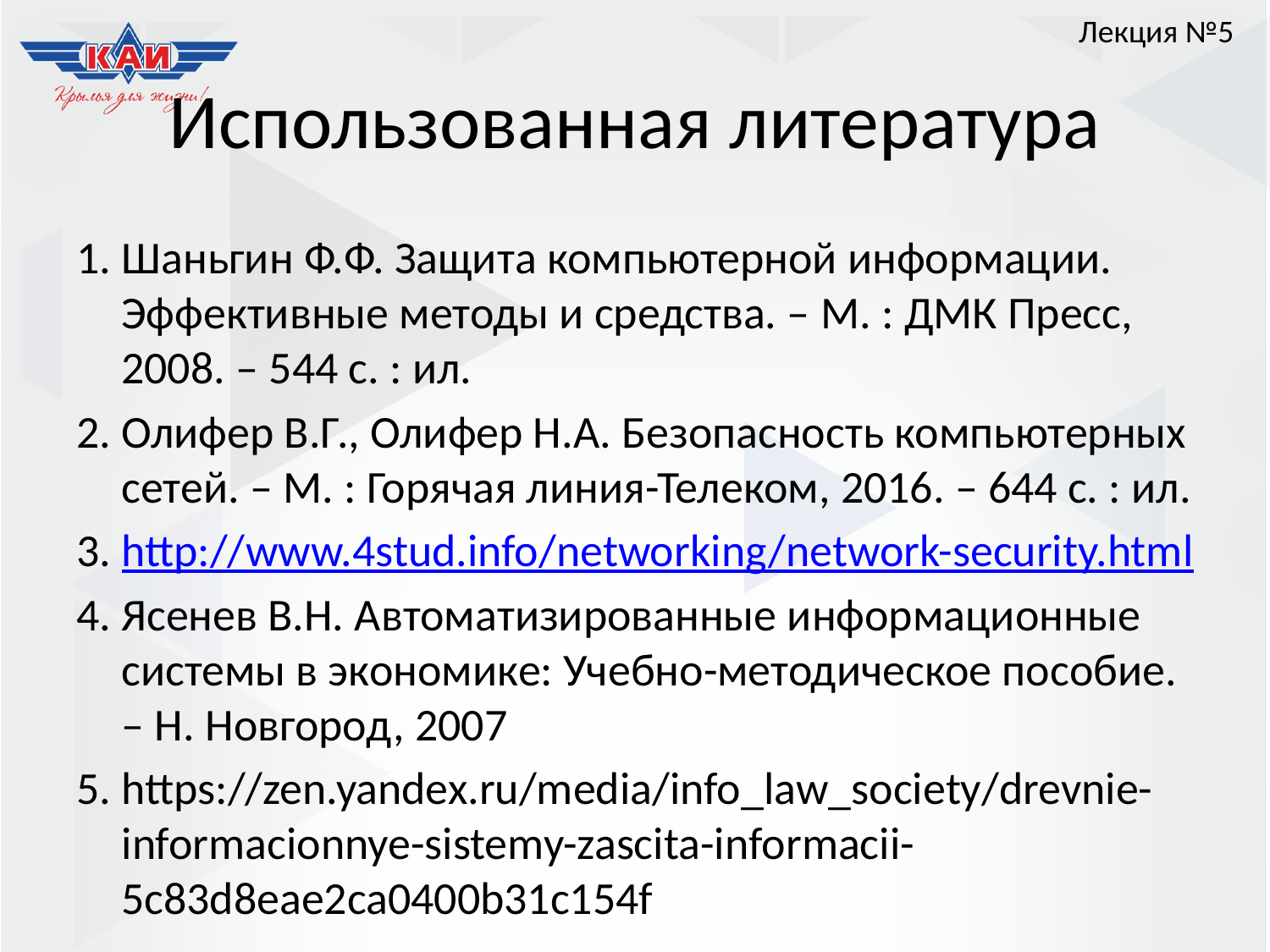

Лекция №5
# Использованная литература
Шаньгин Ф.Ф. Защита компьютерной информации. Эффективные методы и средства. – М. : ДМК Пресс, 2008. – 544 с. : ил.
Олифер В.Г., Олифер Н.А. Безопасность компьютерных сетей. – М. : Горячая линия-Телеком, 2016. – 644 с. : ил.
http://www.4stud.info/networking/network-security.html
Ясенев В.Н. Автоматизированные информационные системы в экономике: Учебно-методическое пособие. – Н. Новгород, 2007
https://zen.yandex.ru/media/info_law_society/drevnie-informacionnye-sistemy-zascita-informacii-5c83d8eae2ca0400b31c154f